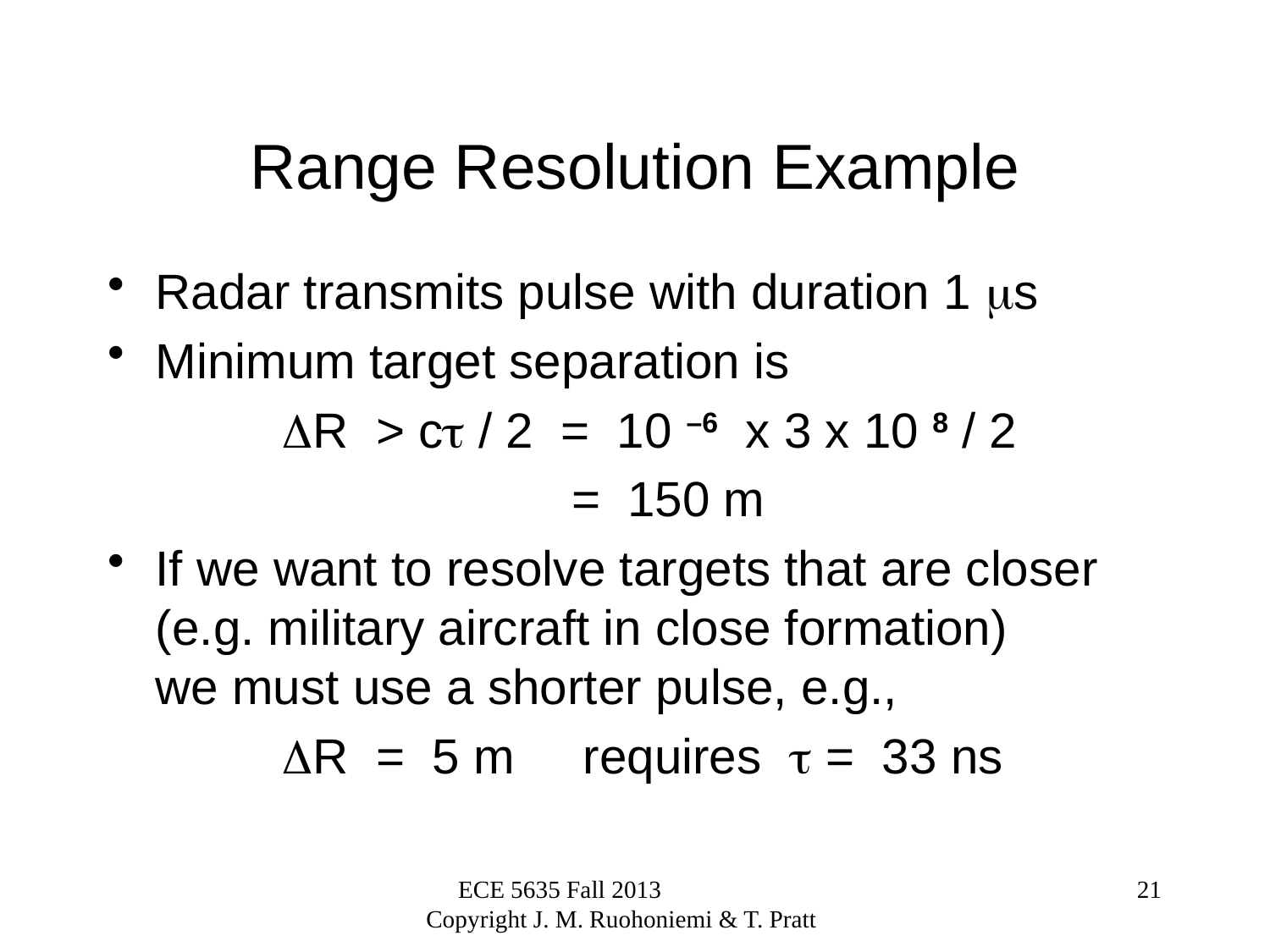

# Range Resolution Example
Radar transmits pulse with duration 1 μs
Minimum target separation is
		ΔR  > cτ / 2  =  10 –6  x 3 x 10 8 / 2
		                     =  150 m
If we want to resolve targets that are closer (e.g. military aircraft in close formation)       we must use a shorter pulse, e.g.,
		ΔR  =  5 m     requires 	τ =  33 ns
ECE 5635 Fall 2013                      Copyright J. M. Ruohoniemi & T. Pratt
21